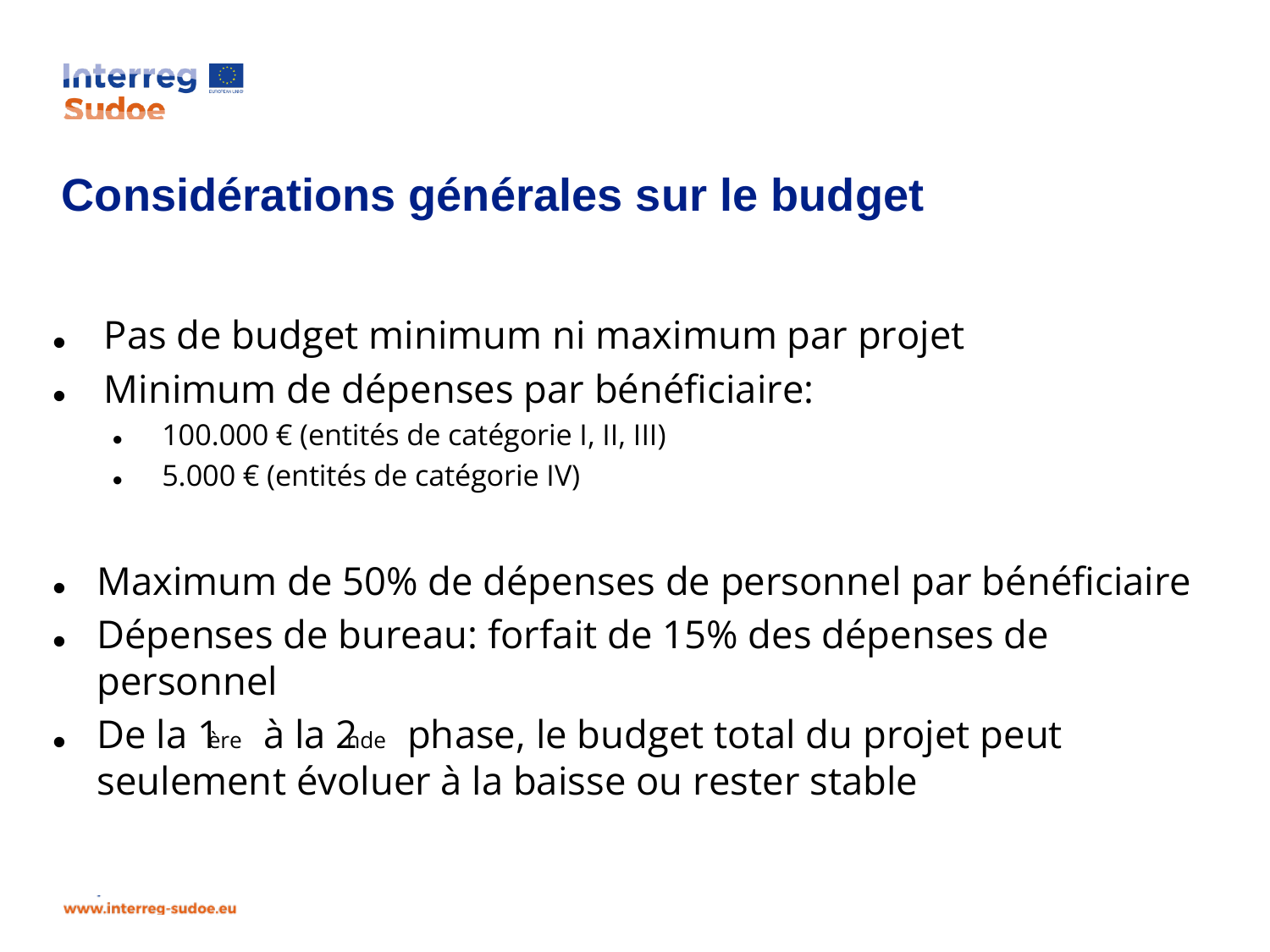

Pas de budget minimum ni maximum par projet
Minimum de dépenses par bénéficiaire:
100.000 € (entités de catégorie I, II, III)
5.000 € (entités de catégorie IV)

Maximum de 50% de dépenses de personnel par bénéficiaire
Dépenses de bureau: forfait de 15% des dépenses de personnel
De la 1ère à la 2nde phase, le budget total du projet peut seulement évoluer à la baisse ou rester stable

# Considérations générales sur le budget